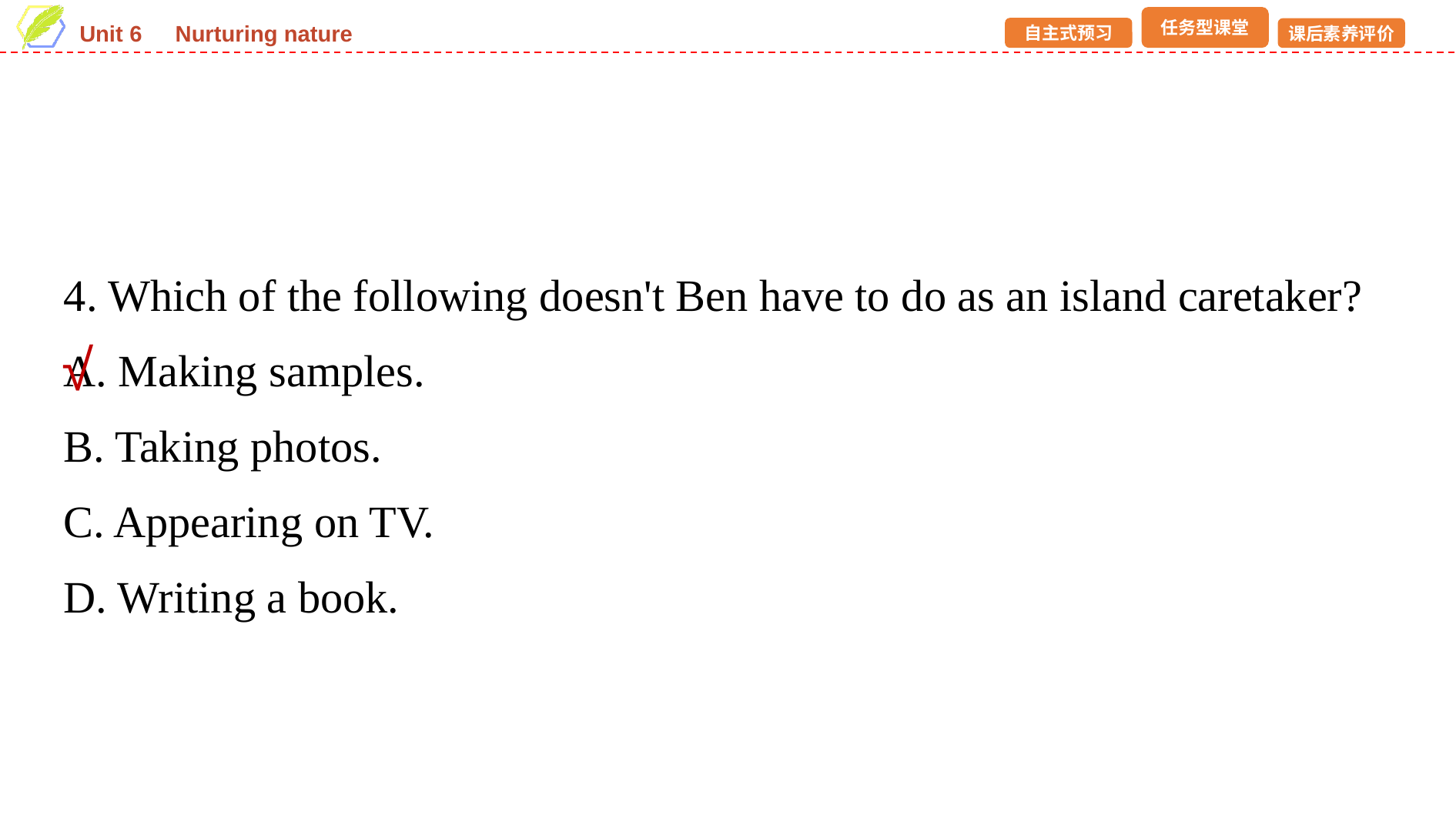

4. Which of the following doesn't Ben have to do as an island caretaker?
A. Making samples.
B. Taking photos.
C. Appearing on TV.
D. Writing a book.
√